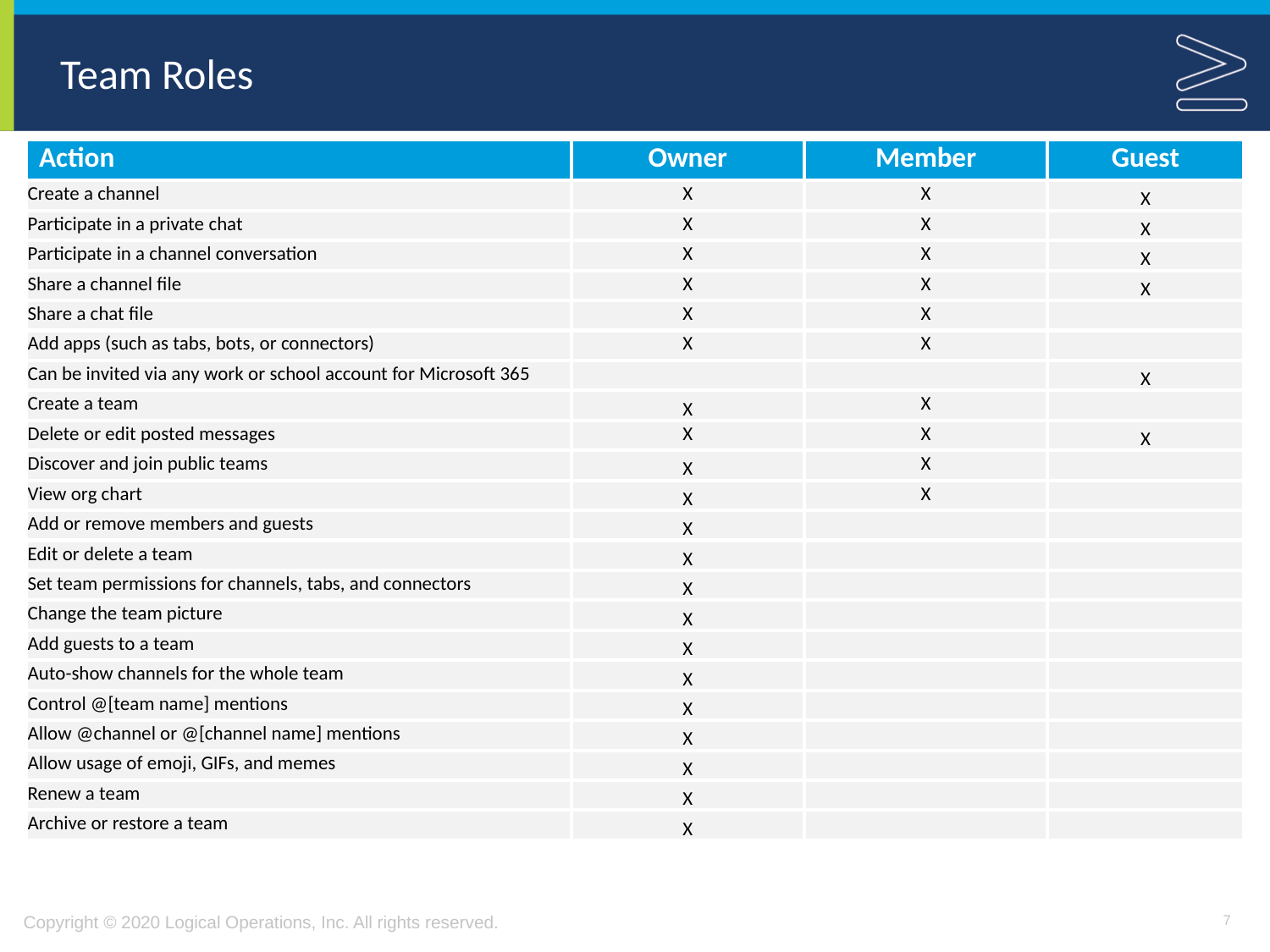

# Team Roles
| Action | Owner | Member | Guest |
| --- | --- | --- | --- |
| Create a channel | X | X | X |
| Participate in a private chat | X | X | X |
| Participate in a channel conversation | X | X | X |
| Share a channel file | X | X | X |
| Share a chat file | X | X |  |
| Add apps (such as tabs, bots, or connectors) | X | X |  |
| Can be invited via any work or school account for Microsoft 365 |  |  | X |
| Create a team | X | X |  |
| Delete or edit posted messages | X | X | X |
| Discover and join public teams | X | X |  |
| View org chart | X | X |  |
| Add or remove members and guests | X |  |  |
| Edit or delete a team | X |  |  |
| Set team permissions for channels, tabs, and connectors | X |  |  |
| Change the team picture | X |  |  |
| Add guests to a team | X |  |  |
| Auto-show channels for the whole team | X |  |  |
| Control @[team name] mentions | X |  |  |
| Allow @channel or @[channel name] mentions | X |  |  |
| Allow usage of emoji, GIFs, and memes | X |  |  |
| Renew a team | X |  |  |
| Archive or restore a team | X |  |  |
7